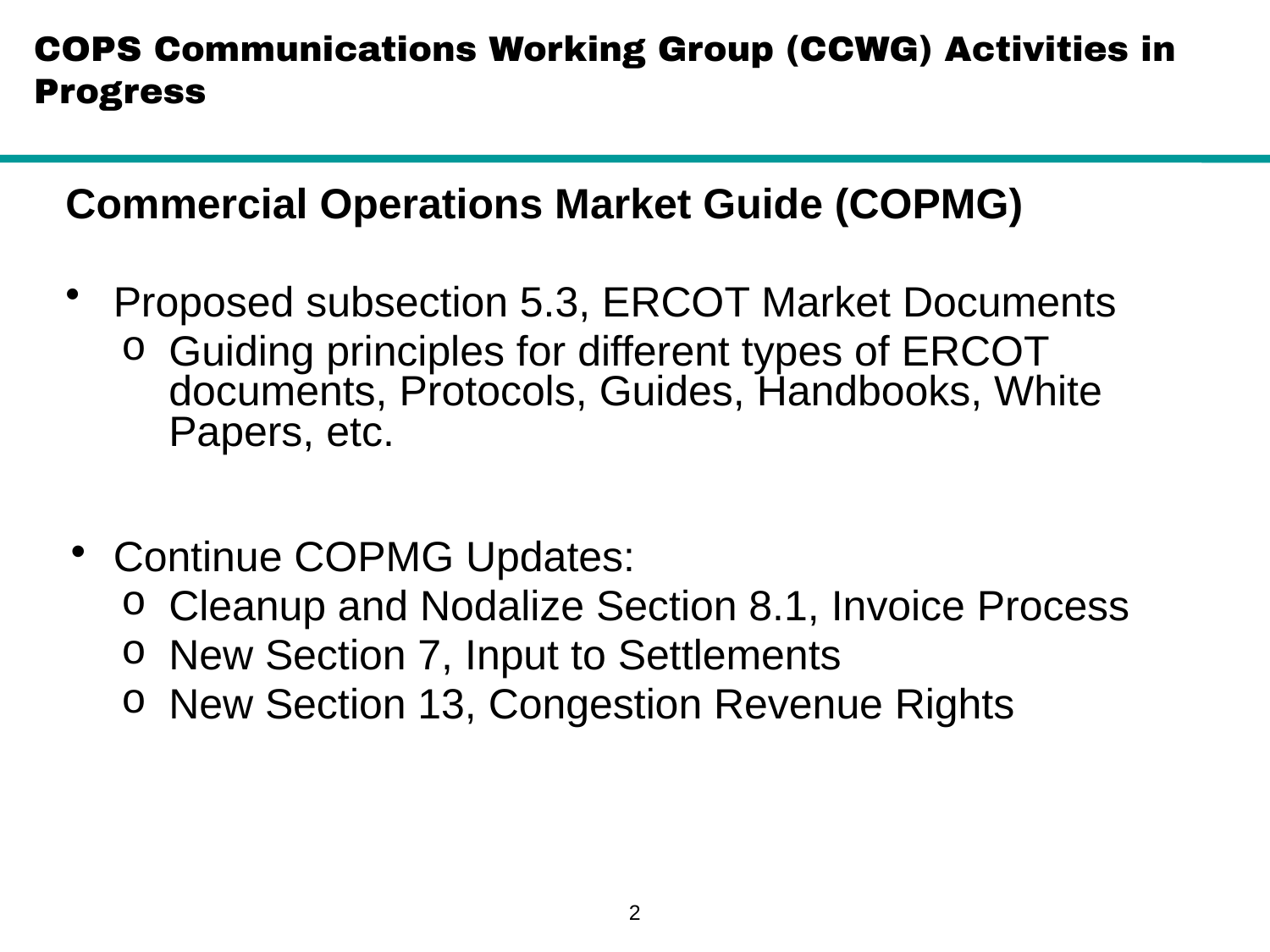

COPS Communications Working Group (CCWG) Activities in Progress
Commercial Operations Market Guide (COPMG)

Proposed subsection 5.3, ERCOT Market Documents
Guiding principles for different types of ERCOT documents, Protocols, Guides, Handbooks, White Papers, etc.

Continue COPMG Updates:
Cleanup and Nodalize Section 8.1, Invoice Process
New Section 7, Input to Settlements
New Section 13, Congestion Revenue Rights

2